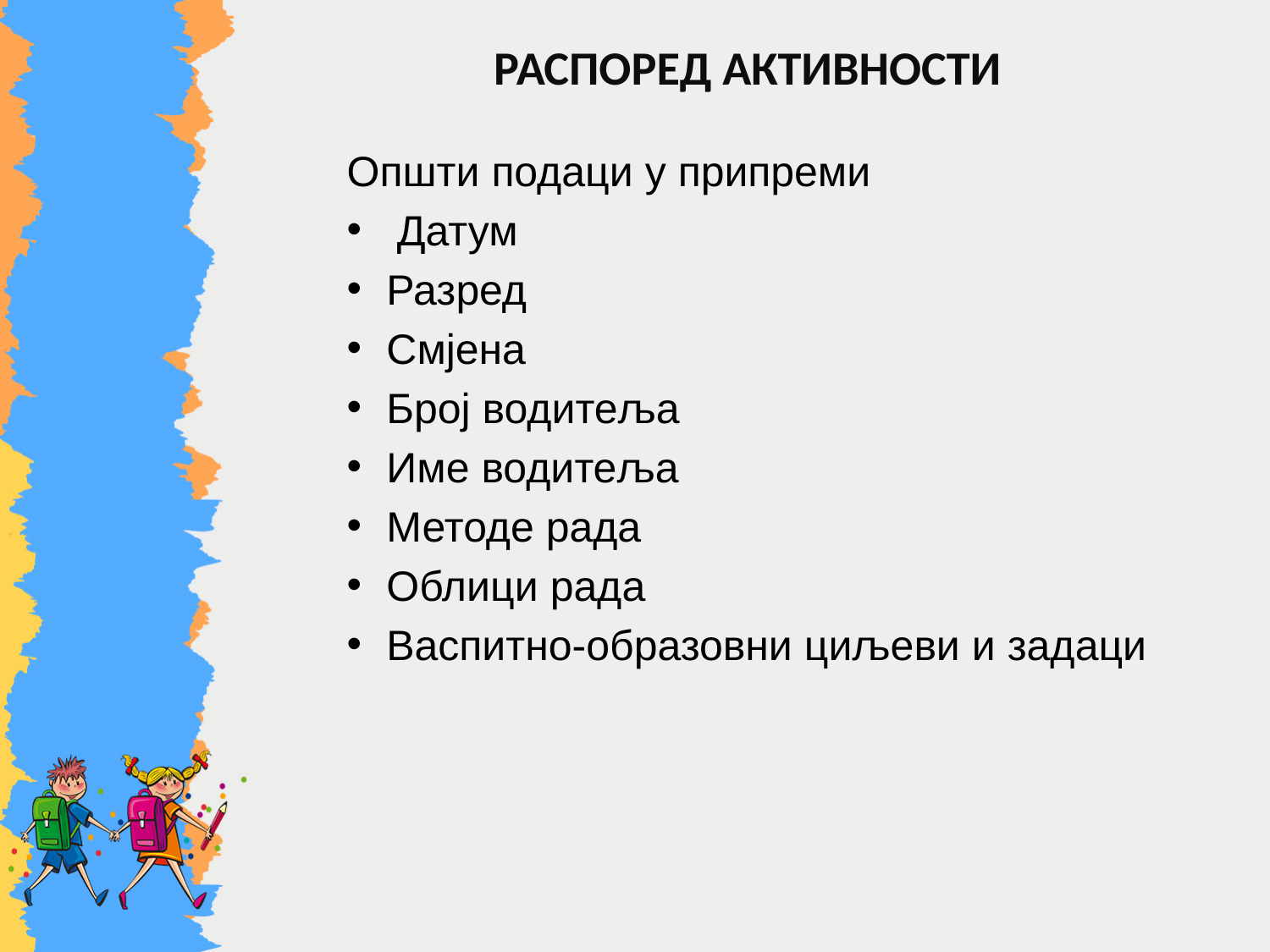

# РАСПОРЕД АКТИВНОСТИ
Општи подаци у припреми
   Датум
Разред
Смјена
Број водитеља
Име водитеља
Методе рада
Облици рада
Васпитно-образовни циљеви и задаци